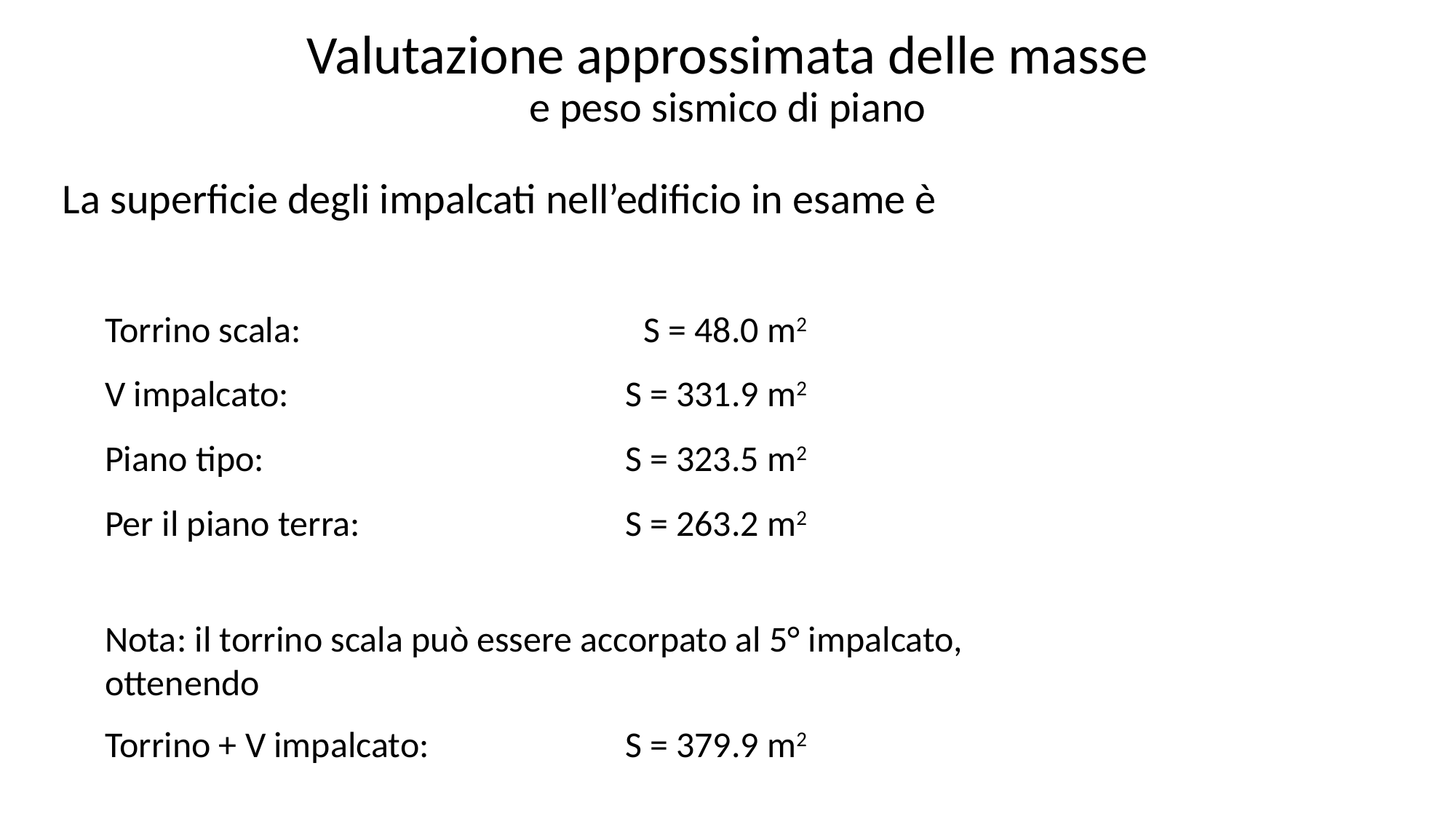

# Valutazione approssimata delle masse e peso sismico di piano
La superficie degli impalcati nell’edificio in esame è
Torrino scala:	S = 48.0 m2
V impalcato:	S = 331.9 m2
Piano tipo:	S = 323.5 m2
Per il piano terra:	S = 263.2 m2
Nota: il torrino scala può essere accorpato al 5° impalcato, ottenendo
Torrino + V impalcato:	S = 379.9 m2